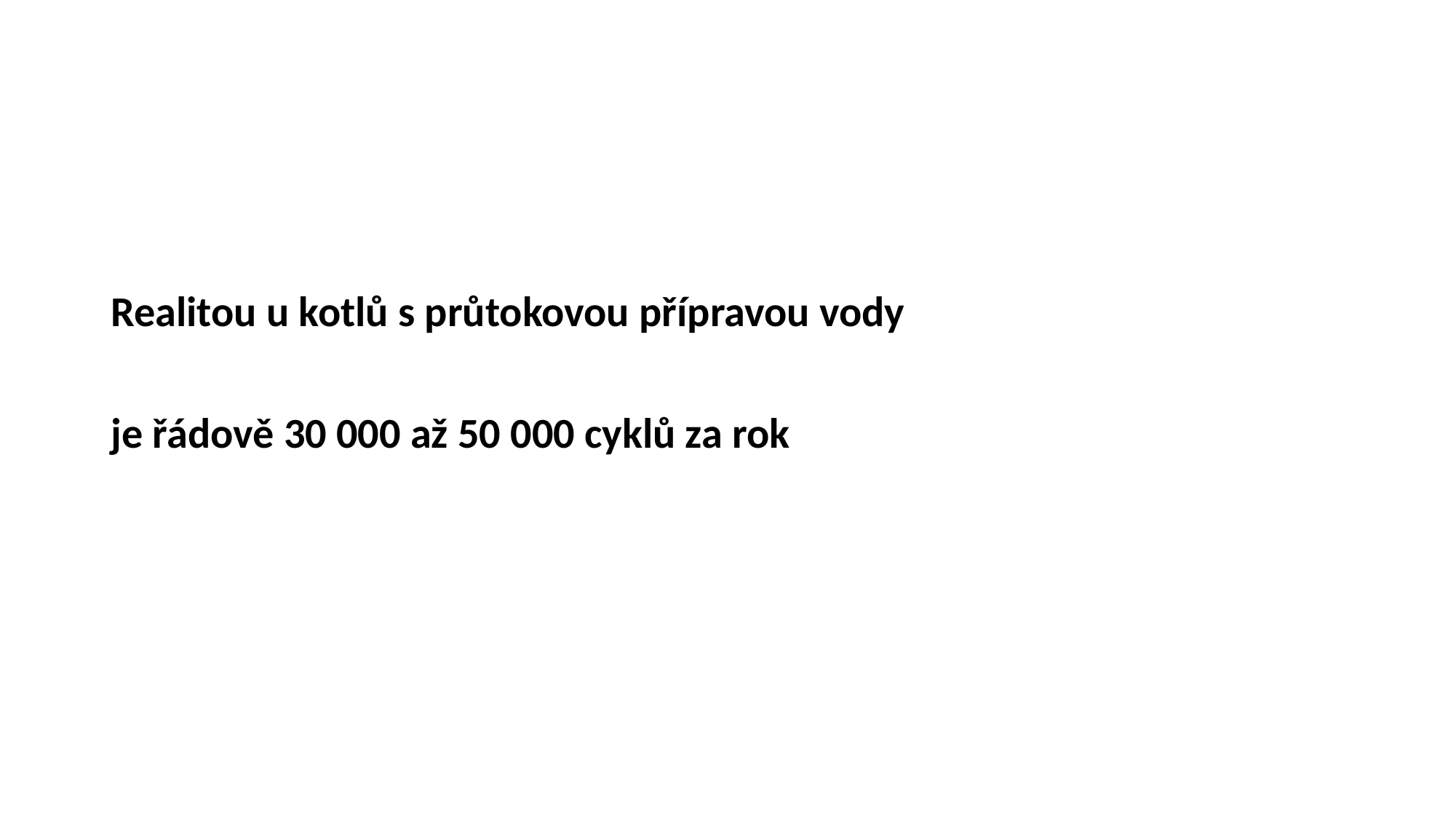

Realitou u kotlů s průtokovou přípravou vody

je řádově 30 000 až 50 000 cyklů za rok